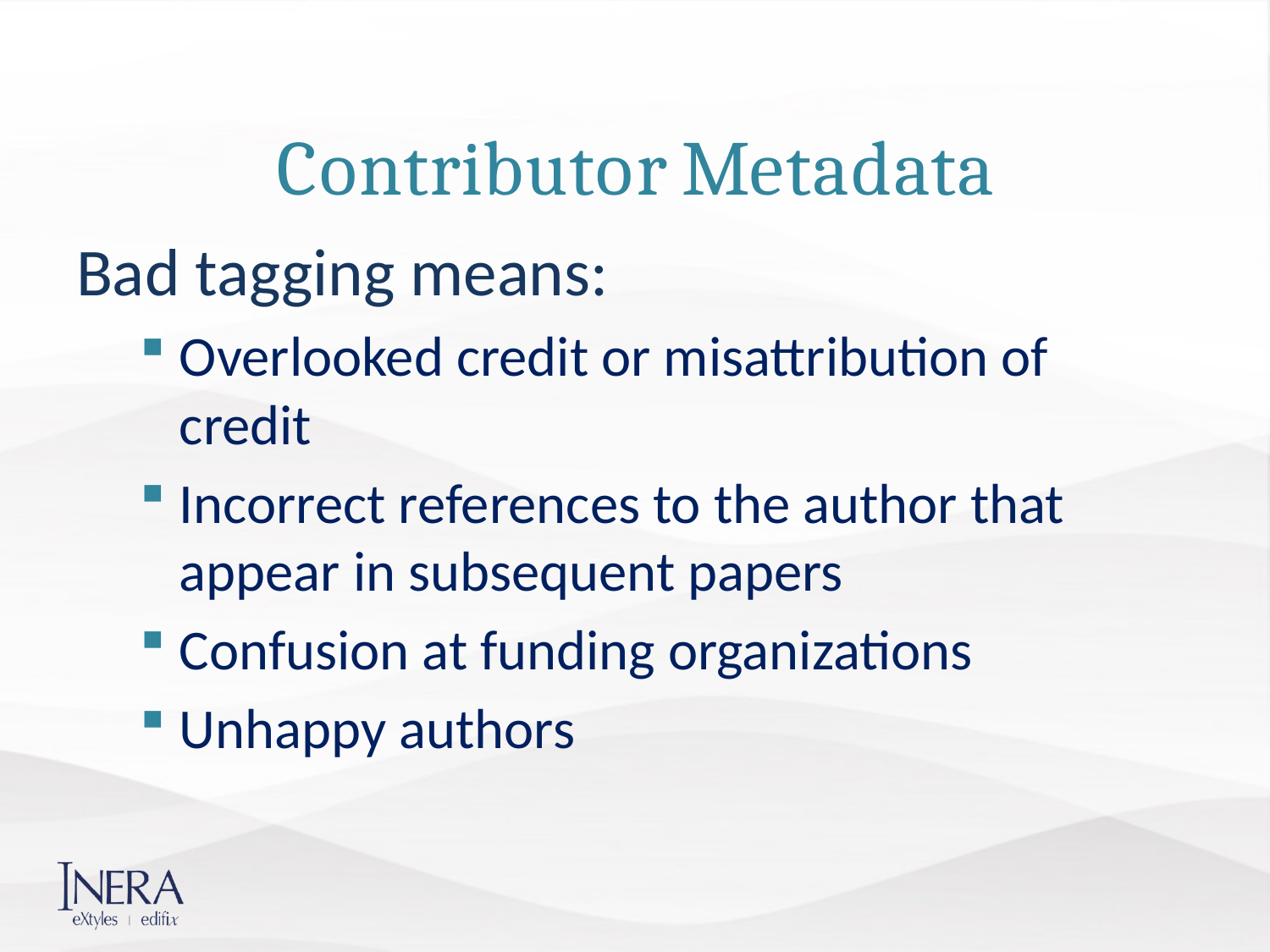

# Contributor Metadata
Bad tagging means:
Overlooked credit or misattribution of credit
Incorrect references to the author that appear in subsequent papers
Confusion at funding organizations
Unhappy authors